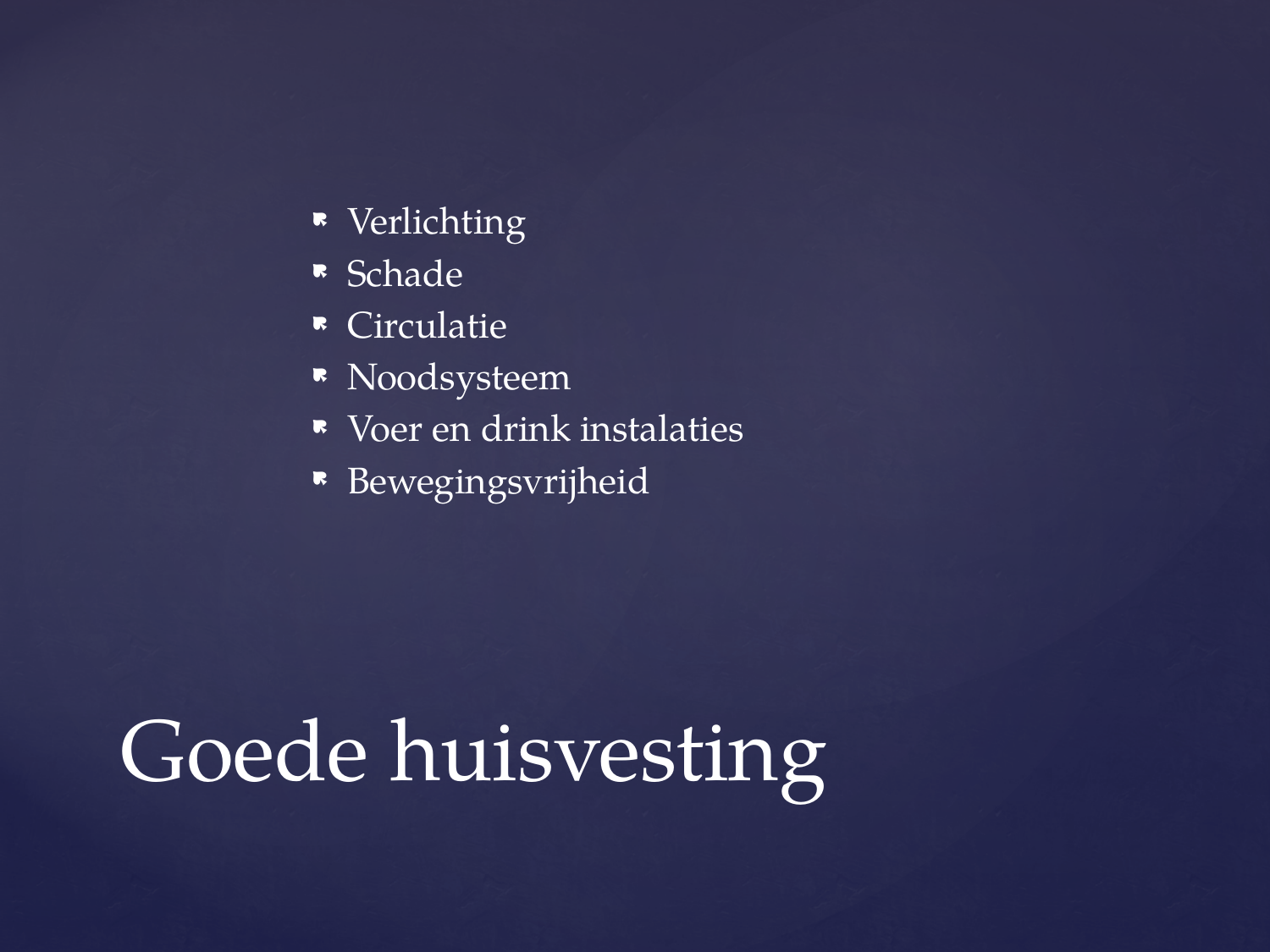

Verlichting
Schade
Circulatie
Noodsysteem
Voer en drink instalaties
Bewegingsvrijheid
# Goede huisvesting